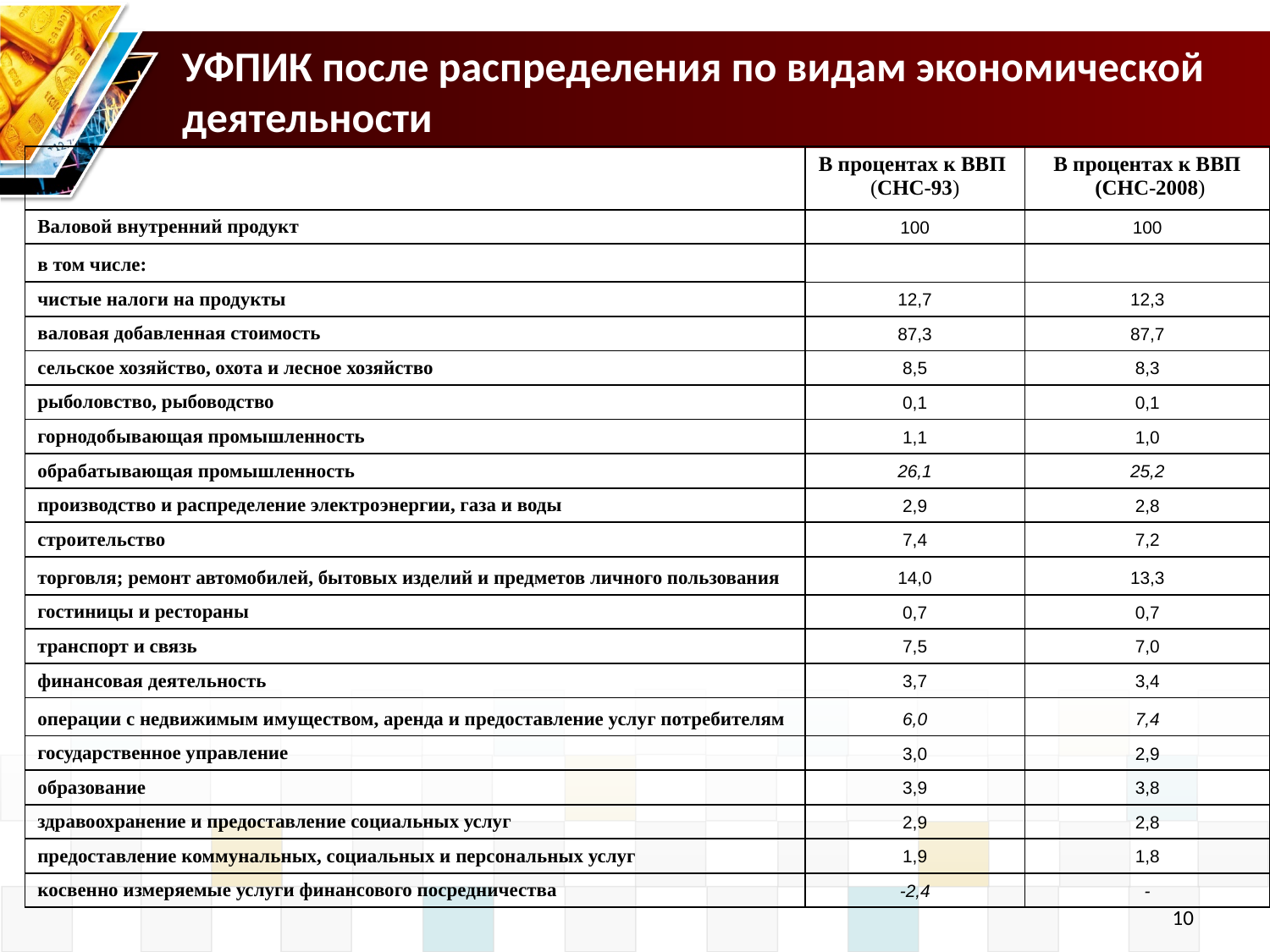

УФПИК после распределения по видам экономической деятельности
|  | В процентах к ВВП (СНС-93) | В процентах к ВВП (СНС-2008) |
| --- | --- | --- |
| Валовой внутренний продукт | 100 | 100 |
| в том числе: |  |  |
| чистые налоги на продукты | 12,7 | 12,3 |
| валовая добавленная стоимость | 87,3 | 87,7 |
| сельское хозяйство, охота и лесное хозяйство | 8,5 | 8,3 |
| рыболовство, рыбоводство | 0,1 | 0,1 |
| горнодобывающая промышленность | 1,1 | 1,0 |
| обрабатывающая промышленность | 26,1 | 25,2 |
| производство и распределение электроэнергии, газа и воды | 2,9 | 2,8 |
| строительство | 7,4 | 7,2 |
| торговля; ремонт автомобилей, бытовых изделий и предметов личного пользования | 14,0 | 13,3 |
| гостиницы и рестораны | 0,7 | 0,7 |
| транспорт и связь | 7,5 | 7,0 |
| финансовая деятельность | 3,7 | 3,4 |
| операции с недвижимым имуществом, аренда и предоставление услуг потребителям | 6,0 | 7,4 |
| государственное управление | 3,0 | 2,9 |
| образование | 3,9 | 3,8 |
| здравоохранение и предоставление социальных услуг | 2,9 | 2,8 |
| предоставление коммунальных, социальных и персональных услуг | 1,9 | 1,8 |
| косвенно измеряемые услуги финансового посредничества | -2,4 | - |

10